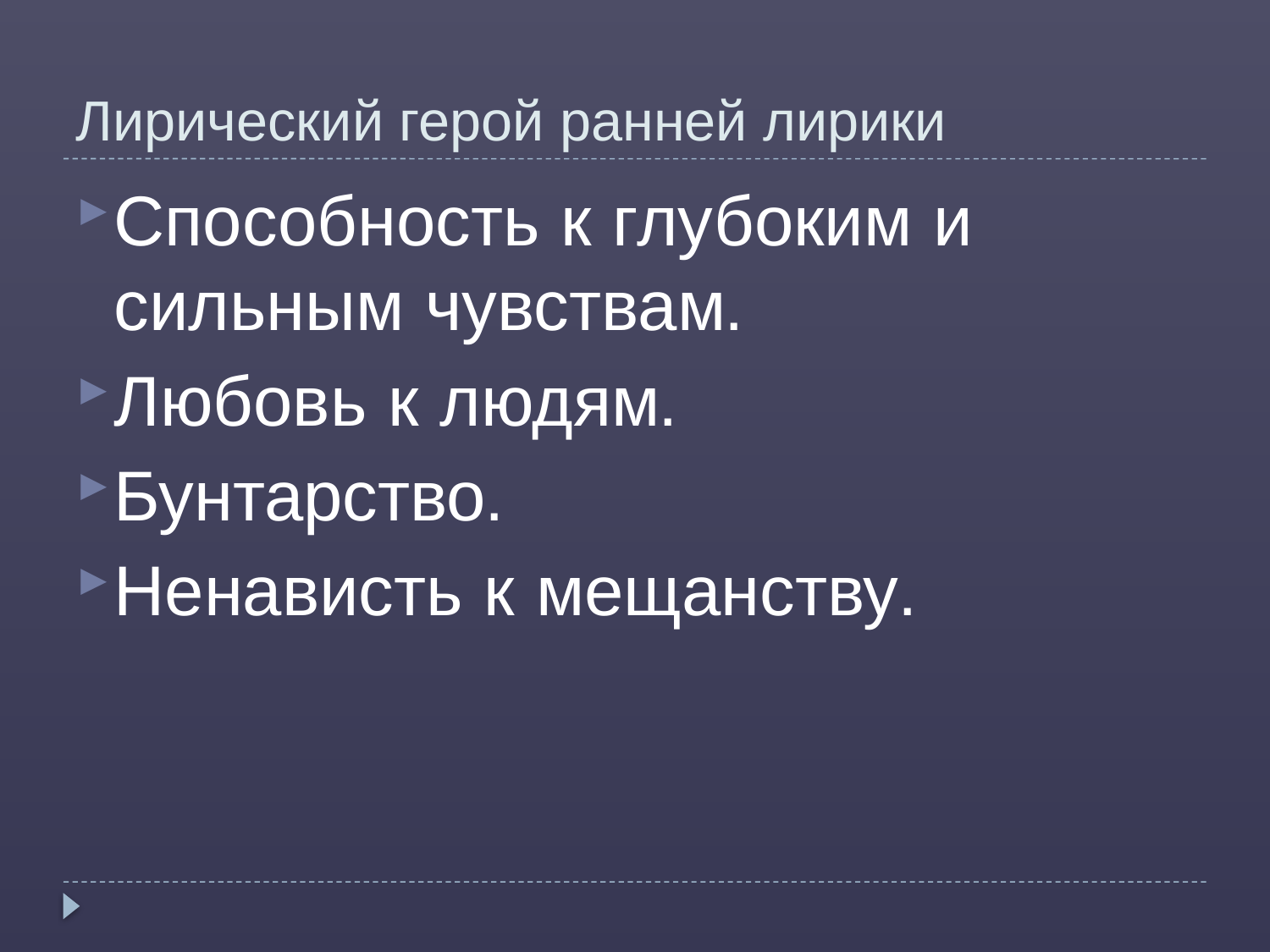

# Лирический герой ранней лирики
Способность к глубоким и сильным чувствам.
Любовь к людям.
Бунтарство.
Ненависть к мещанству.